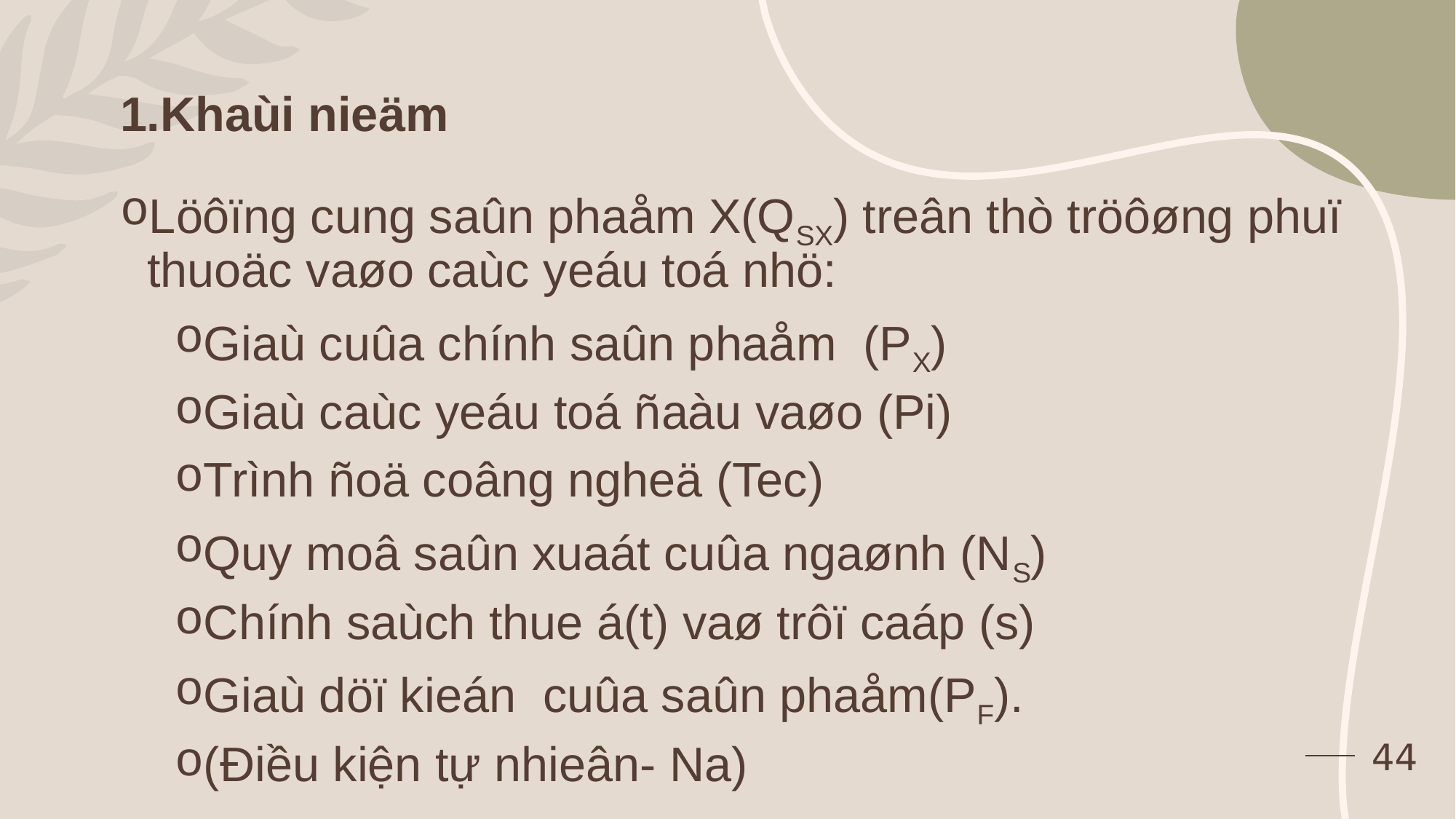

# 1.Khaùi nieäm
Löôïng cung saûn phaåm X(QSX) treân thò tröôøng phuï thuoäc vaøo caùc yeáu toá nhö:
Giaù cuûa chính saûn phaåm  (PX)
Giaù caùc yeáu toá ñaàu vaøo (Pi)
Trình ñoä coâng ngheä (Tec)
Quy moâ saûn xuaát cuûa ngaønh (NS)
Chính saùch thue á(t) vaø trôï caáp (s)
Giaù döï kieán  cuûa saûn phaåm(PF).
(Điều kiện tự nhieân- Na)

44